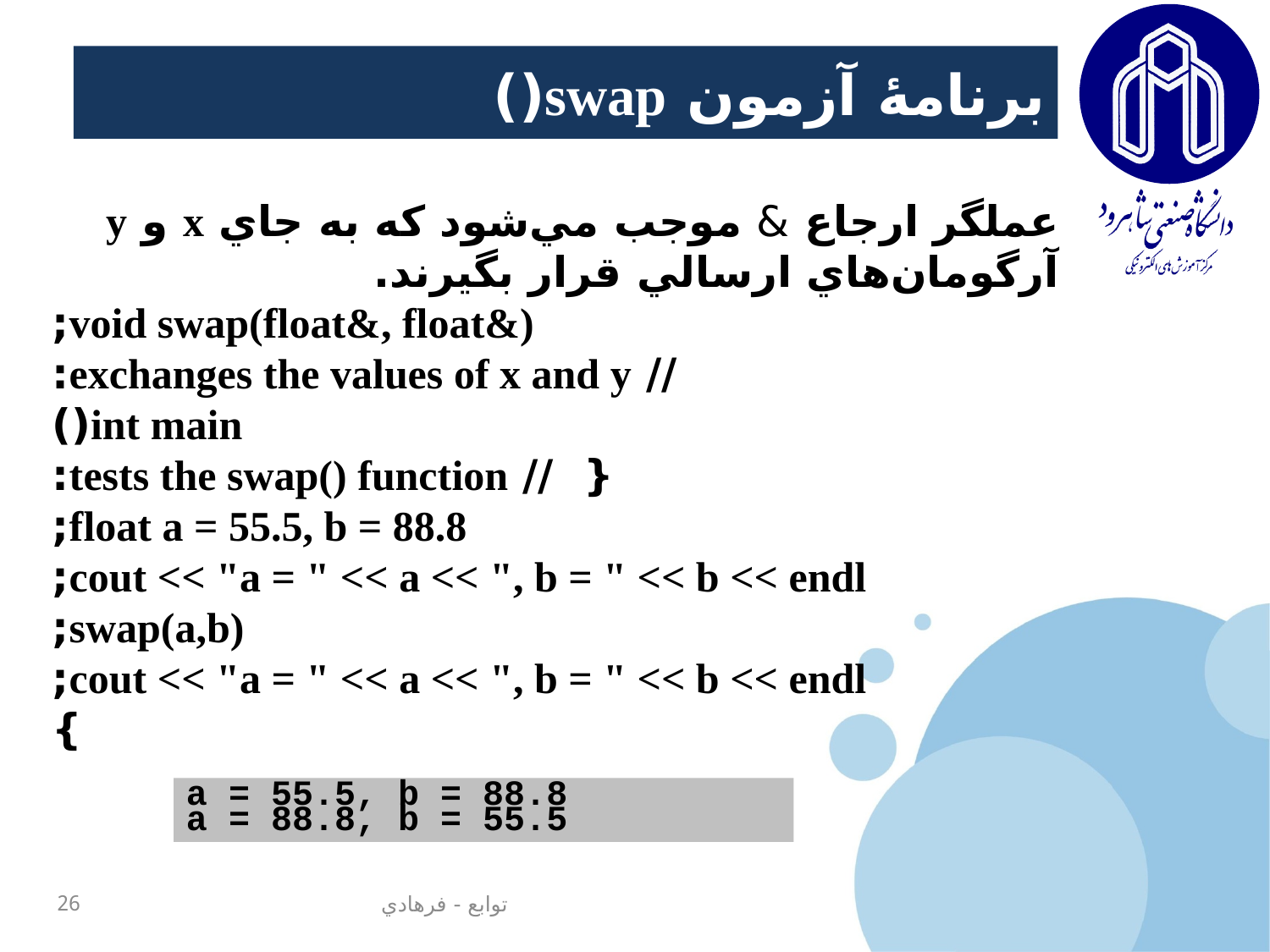

# برنامۀ آزمون swap()
عملگر ارجاع‌ & موجب‌ مي‌شود كه‌ به جاي x و y آرگومان‌هاي ارسالي قرار بگيرند.
void swap(float&, float&);
// exchanges the values of x and y:
int main()
{  // tests the swap() function:
   float a = 55.5, b = 88.8;
   cout << "a = " << a << ", b = " << b << endl;
   swap(a,b);
   cout << "a = " << a << ", b = " << b << endl;
}
a = 55.5, b = 88.8
a = 88.8, b = 55.5
26
توابع - فرهادي